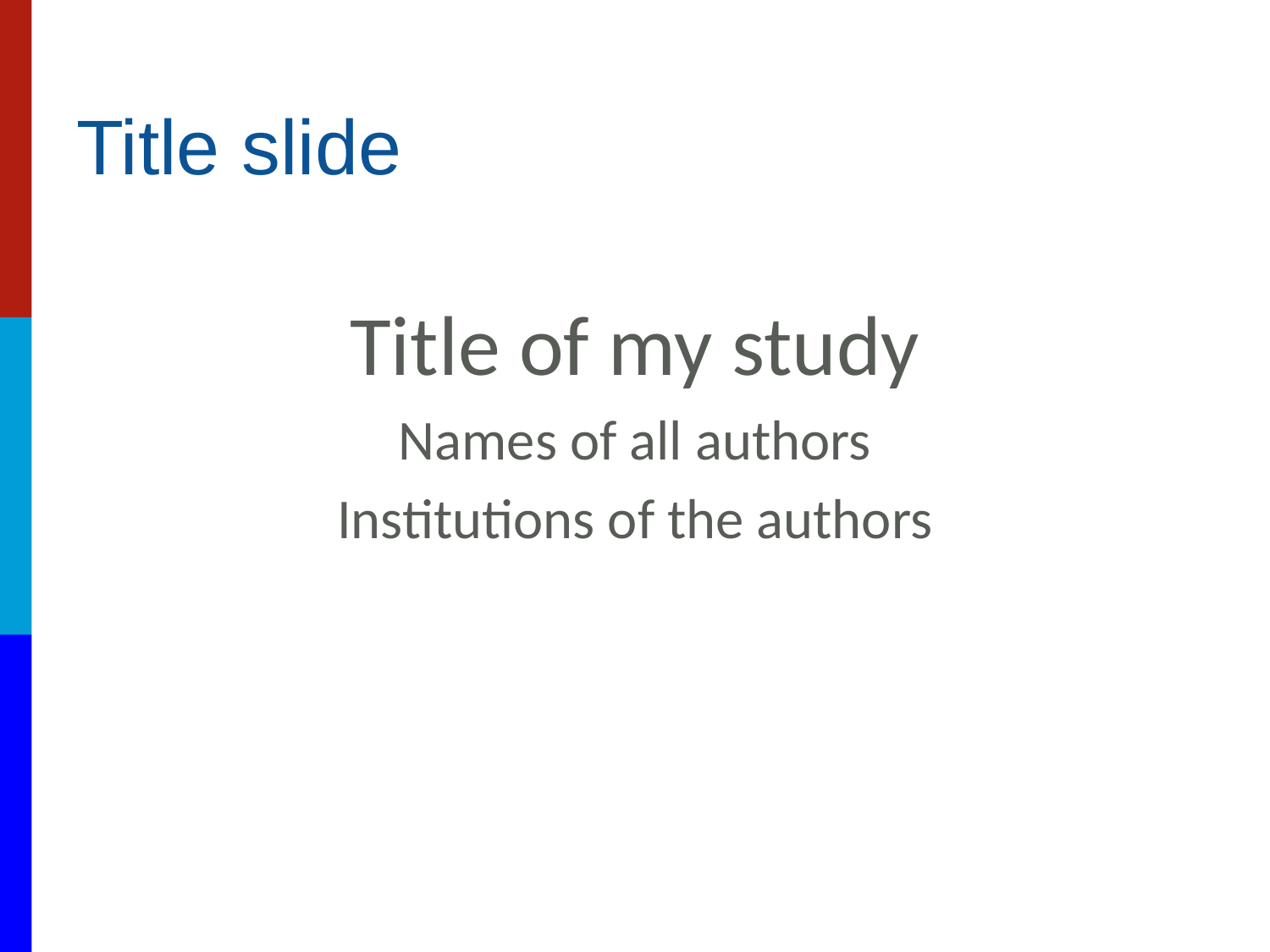

# Title slide
Title of my study
Names of all authors
Institutions of the authors